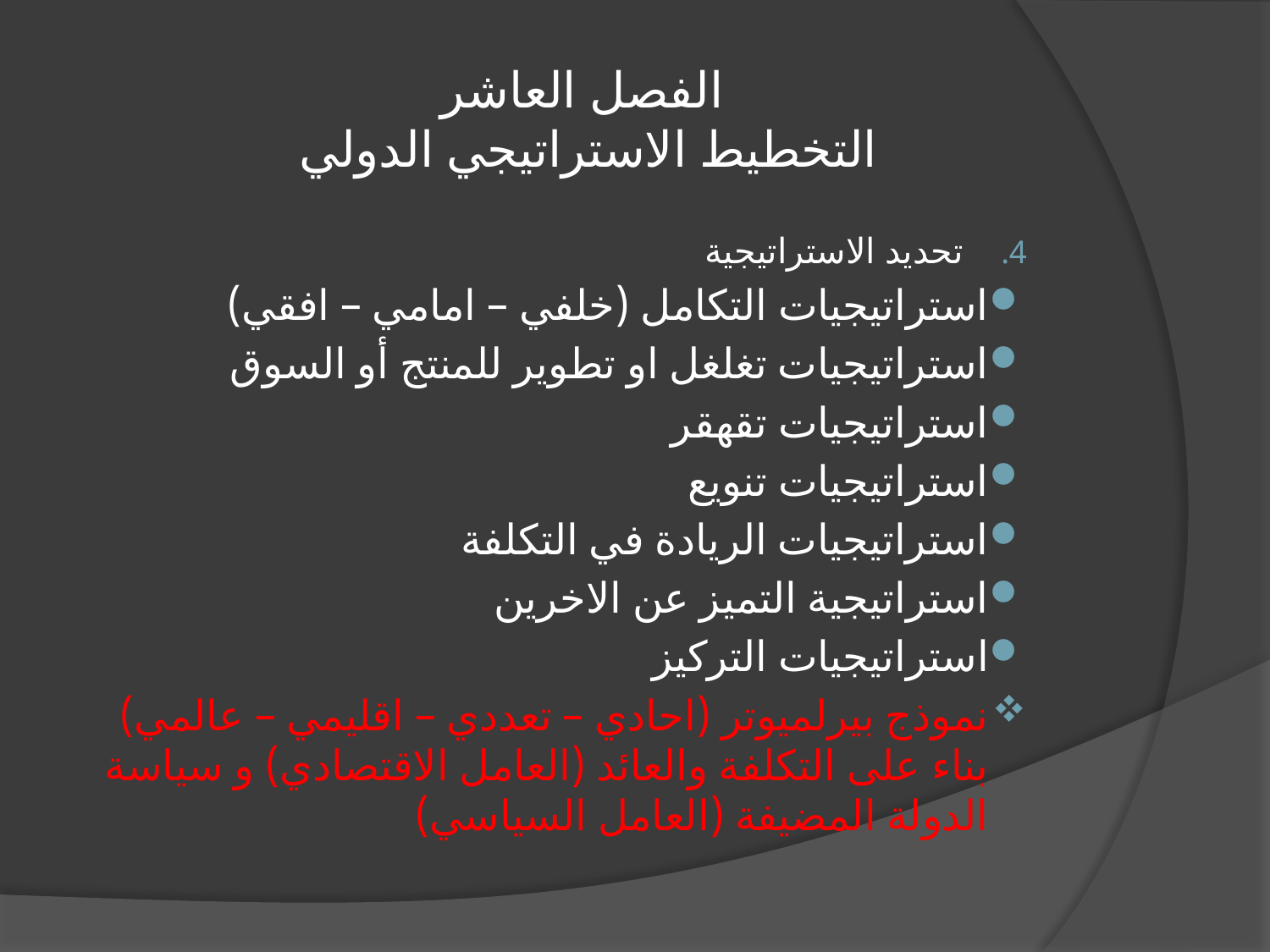

# الفصل العاشر التخطيط الاستراتيجي الدولي
تحديد الاستراتيجية
استراتيجيات التكامل (خلفي – امامي – افقي)
استراتيجيات تغلغل او تطوير للمنتج أو السوق
استراتيجيات تقهقر
استراتيجيات تنويع
استراتيجيات الريادة في التكلفة
استراتيجية التميز عن الاخرين
استراتيجيات التركيز
نموذج بيرلميوتر (احادي – تعددي – اقليمي – عالمي) بناء على التكلفة والعائد (العامل الاقتصادي) و سياسة الدولة المضيفة (العامل السياسي)